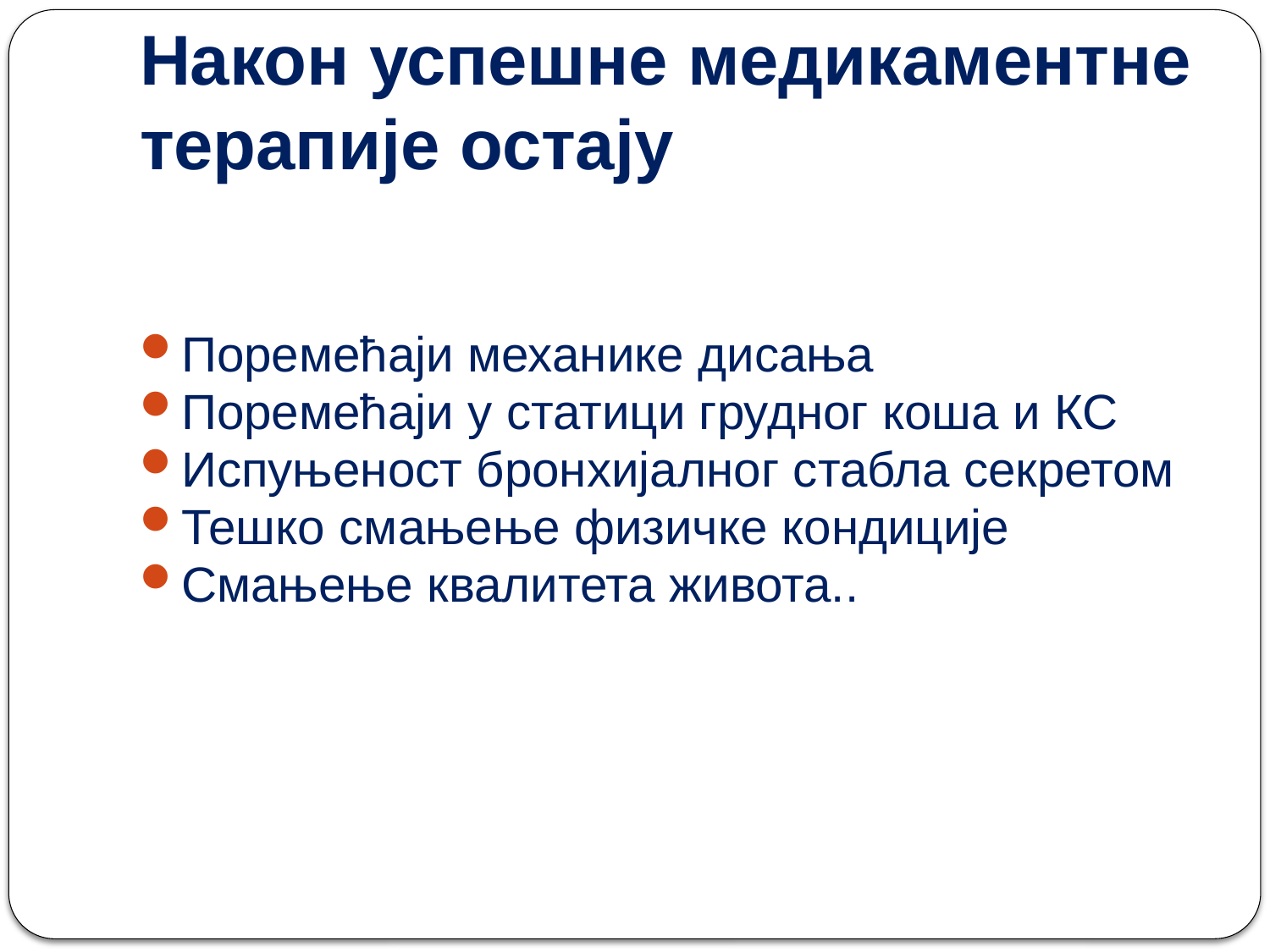

# Након успешне медикаментне терапије остају

Поремећаји механике дисања
Поремећаји у статици грудног коша и КС
Испуњеност бронхијалног стабла секретом
Тешко смањење физичке кондиције
Смањење квалитета живота..